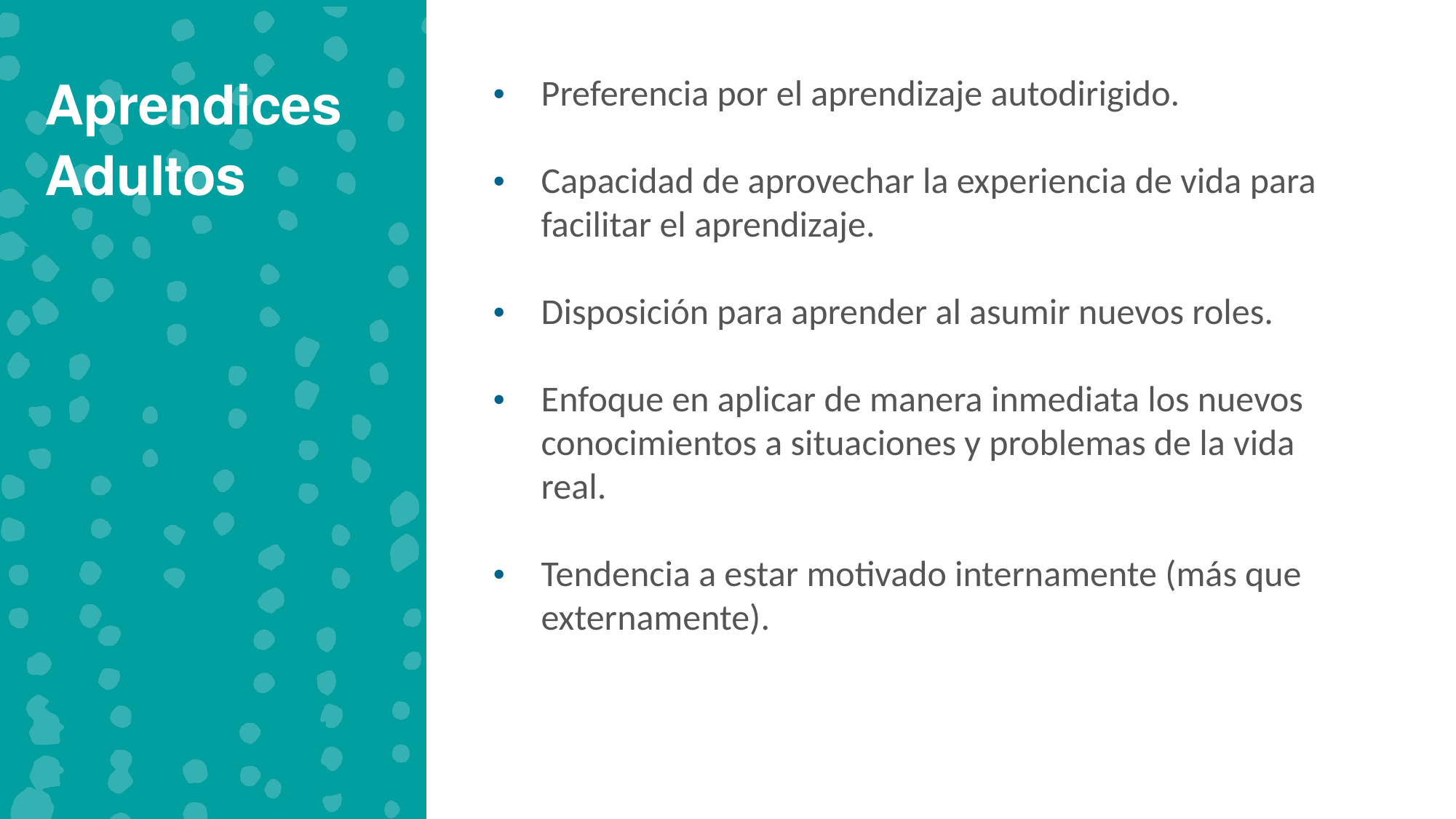

Aprendices Adultos
Preferencia por el aprendizaje autodirigido.

Capacidad de aprovechar la experiencia de vida para facilitar el aprendizaje.

Disposición para aprender al asumir nuevos roles.

Enfoque en aplicar de manera inmediata los nuevos conocimientos a situaciones y problemas de la vida real.

Tendencia a estar motivado internamente (más que externamente).